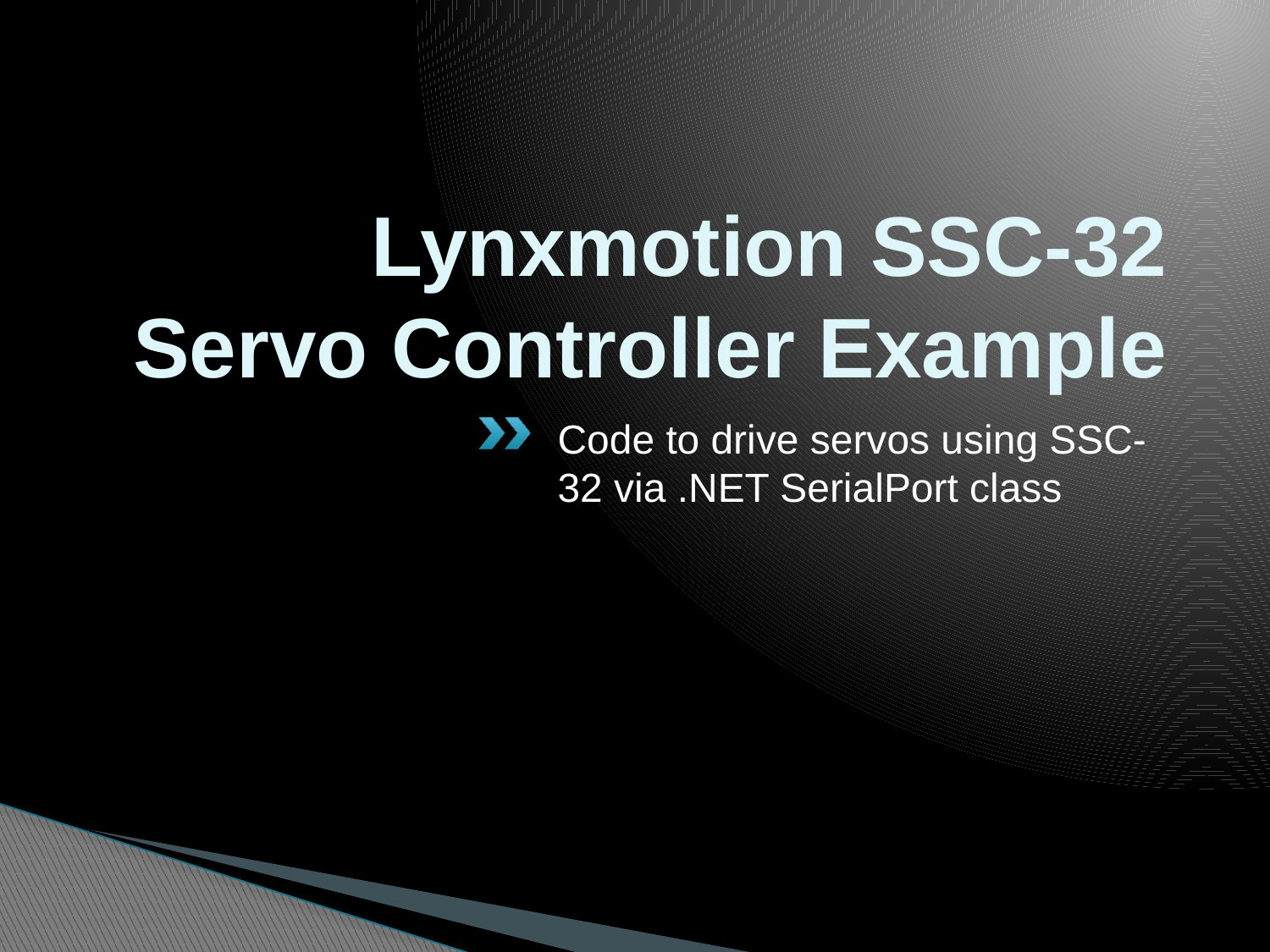

# Lynxmotion SSC-32 Servo Controller Example
Code to drive servos using SSC-32 via .NET SerialPort class